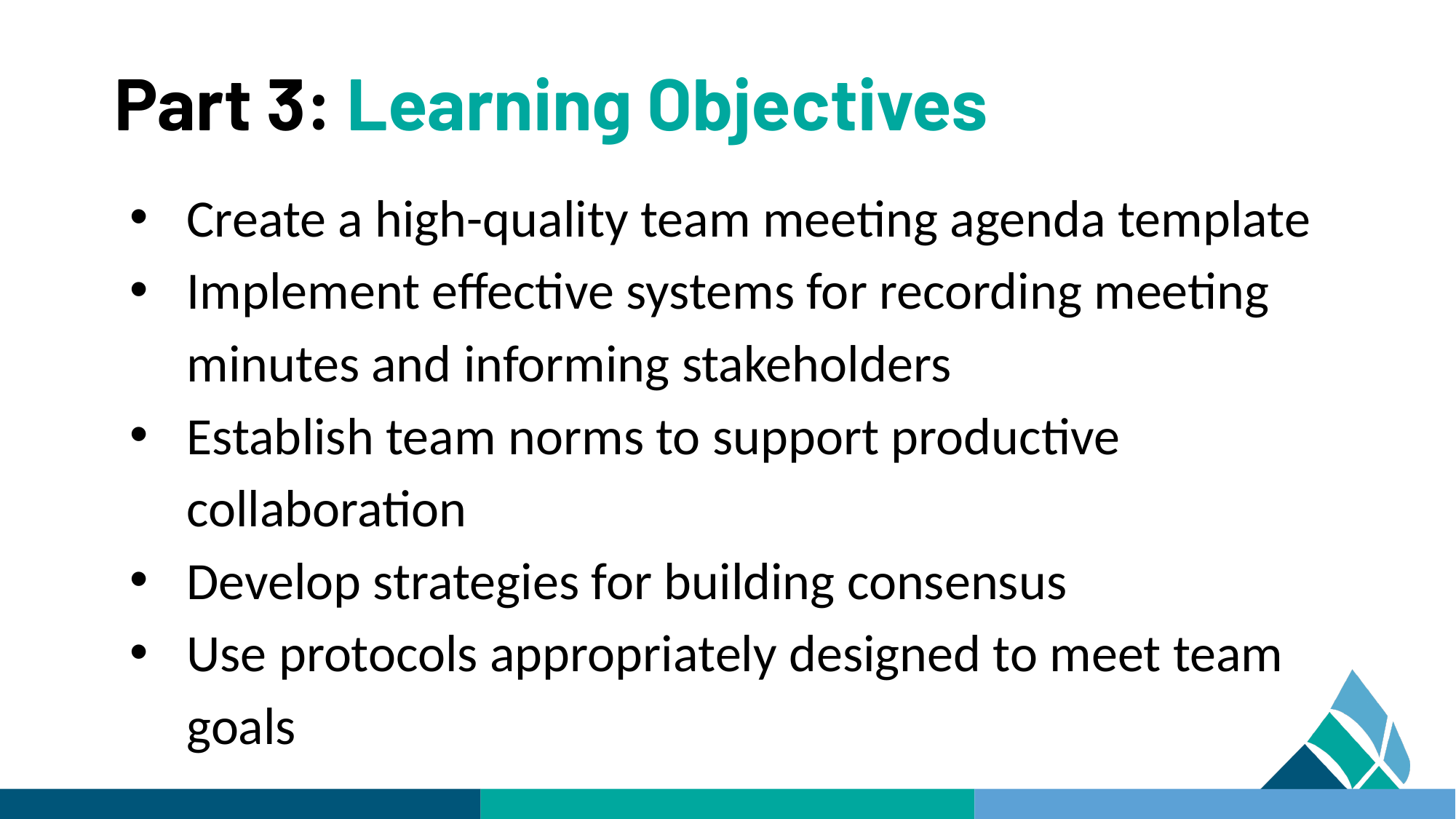

# Part 3: Learning Objectives

Create a high-quality team meeting agenda template
Implement effective systems for recording meeting minutes and informing stakeholders
Establish team norms to support productive collaboration
Develop strategies for building consensus
Use protocols appropriately designed to meet team goals